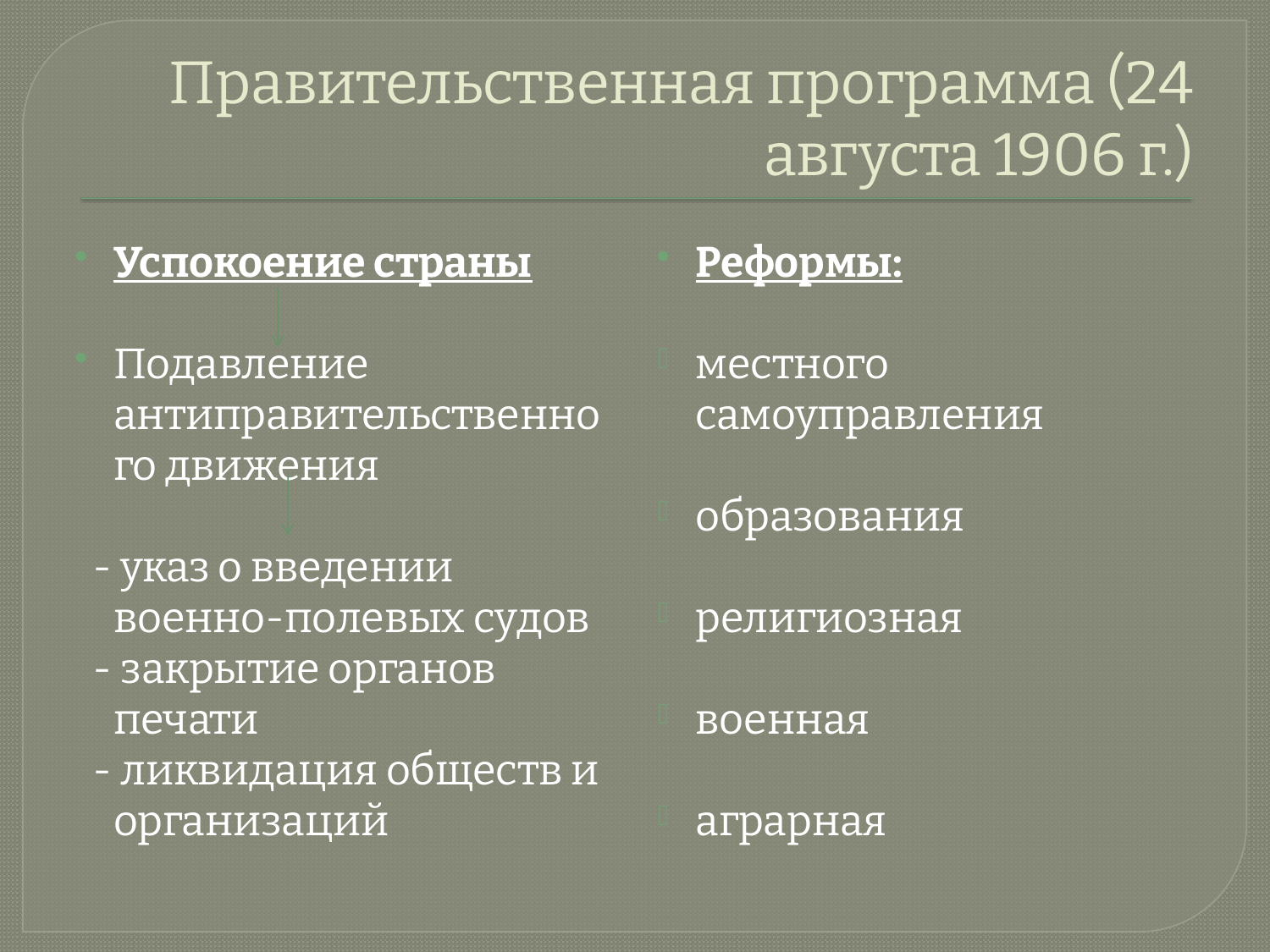

# Правительственная программа (24 августа 1906 г.)
Успокоение страны

Подавление антиправительственного движения

  - указ о введении военно-полевых судов
  - закрытие органов печати
  - ликвидация обществ и организаций
Реформы:

местного самоуправления

образования

религиозная

военная

аграрная